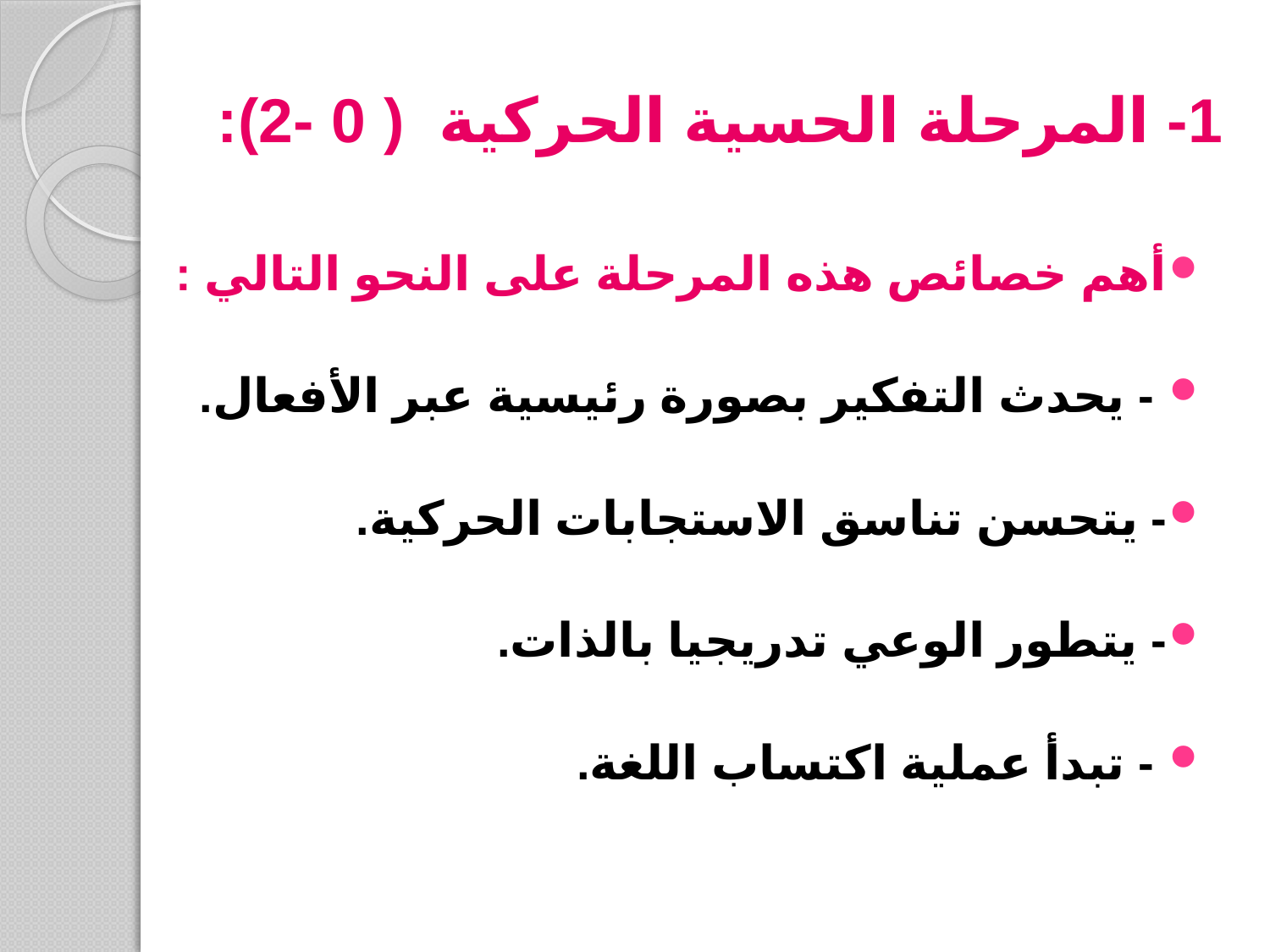

# 1- المرحلة الحسية الحركية  ( 0 -2):
أهم خصائص هذه المرحلة على النحو التالي :

 - يحدث التفكير بصورة رئيسية عبر الأفعال.

- يتحسن تناسق الاستجابات الحركية.

- يتطور الوعي تدريجيا بالذات.

 - تبدأ عملية اكتساب اللغة.